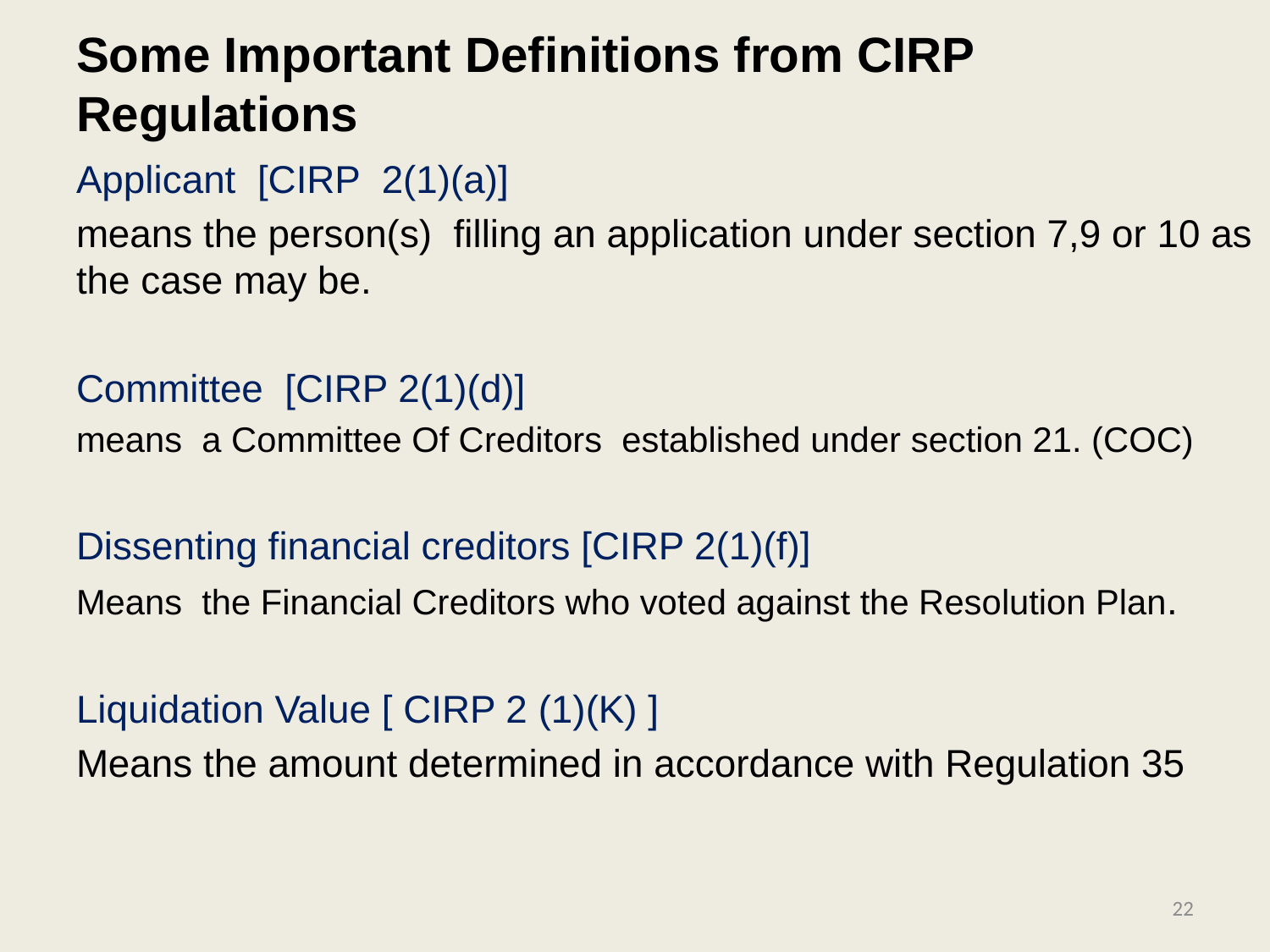

# Some Important Definitions from CIRP  Regulations
Applicant  [CIRP  2(1)(a)]
means the person(s)  filling an application under section 7,9 or 10 as the case may be.

Committee  [CIRP 2(1)(d)]
means  a Committee Of Creditors  established under section 21. (COC)

Dissenting financial creditors [CIRP 2(1)(f)]
Means  the Financial Creditors who voted against the Resolution Plan.

Liquidation Value [ CIRP 2 (1)(K) ]
Means the amount determined in accordance with Regulation 35

22